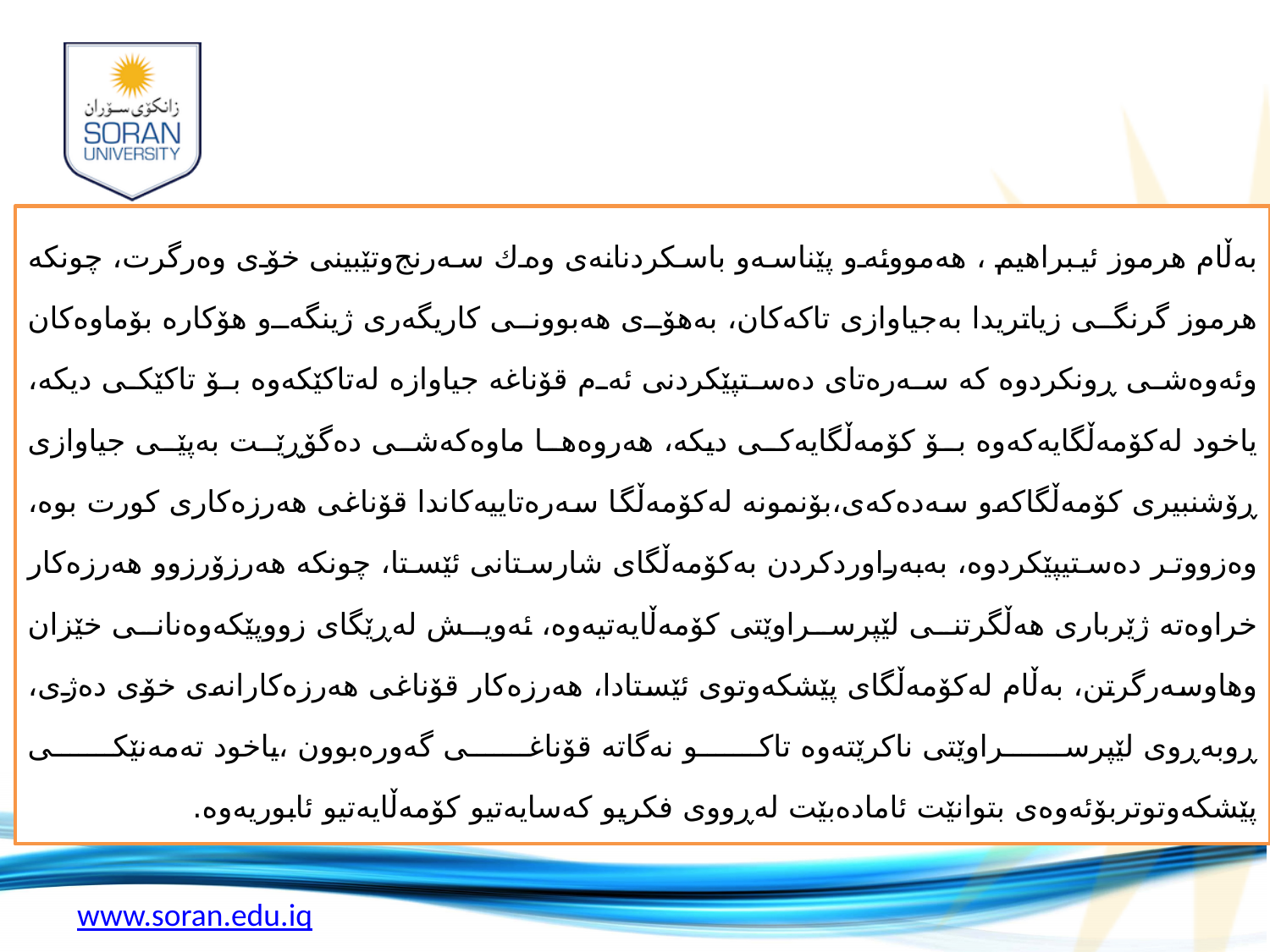

به‌ڵام هرموز ئیبراهیم ، هه‌مووئه‌و پێناسه‌و باسكردنانه‌ی وه‌ك سه‌رنج‌وتێبینی خۆی وه‌رگرت، چونكه‌ هرموز گرنگی زیاتریدا به‌جیاوازی تاكه‌كان، به‌هۆی هه‌بوونی كاریگه‌ری ژینگه‌و هۆكاره‌ بۆماوه‌كان وئه‌وه‌شی ڕونكردوه‌ كه‌ سه‌ره‌تای ده‌ستپێكردنی ئه‌م قۆناغه‌ جیاوازه‌ له‌تاكێكه‌وه‌ بۆ تاكێكی دیكه‌، یاخود له‌كۆمه‌ڵگایه‌كه‌وه‌ بۆ كۆمه‌ڵگایه‌كی دیكه‌، هه‌روه‌ها ماوه‌كه‌شی ده‌گۆڕێت به‌پێی جیاوازی ڕۆشنبیری كۆمه‌ڵگاكه‌و سه‌ده‌كه‌ی،بۆنمونه‌ له‌كۆمه‌ڵگا سه‌ره‌تاییه‌كاندا قۆناغی هه‌رزه‌كاری كورت بوه‌، وه‌زووتر ده‌ستیپێكردوه‌، به‌به‌راوردكردن به‌كۆمه‌ڵگای شارستانی ئێستا، چونكه‌ هه‌رزۆرزوو هه‌رزه‌كار خراوه‌ته‌ ژێرباری هه‌ڵگرتنی لێپرسراوێتی كۆمه‌ڵایه‌تیه‌وه‌، ئه‌ویش له‌ڕێگای زووپێكه‌وه‌نانی خێزان وهاوسه‌رگرتن، به‌ڵام له‌كۆمه‌ڵگای پێشكه‌وتوی ئێستادا، هه‌رزه‌كار قۆناغی هه‌رزه‌كارانه‌ی خۆی ده‌ژی، ڕوبه‌ڕوی لێپرسراوێتی ناكرێته‌وه‌ تاكو نه‌گاته‌ قۆناغی گه‌وره‌بوون ،یاخود ته‌مه‌نێكی پێشكه‌وتوتربۆئه‌وه‌ی بتوانێت ئاماده‌بێت له‌ڕووی فكریو كه‌سایه‌تیو كۆمه‌ڵایه‌تیو ئابوریه‌وه‌.